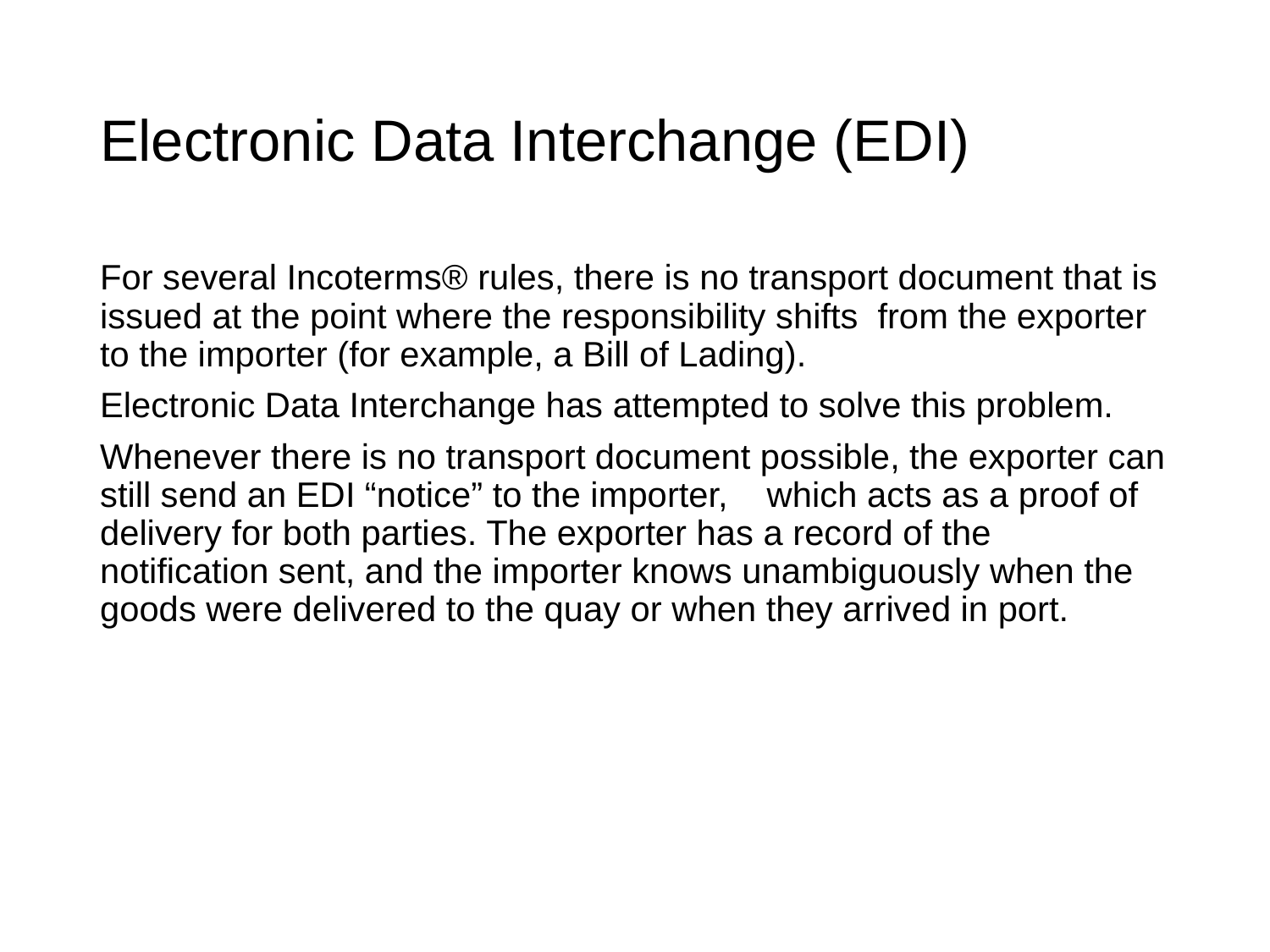

# Electronic Data Interchange (EDI)
For several Incoterms® rules, there is no transport document that is issued at the point where the responsibility shifts  from the exporter to the importer (for example, a Bill of Lading).
Electronic Data Interchange has attempted to solve this problem.
Whenever there is no transport document possible, the exporter can still send an EDI “notice” to the importer,    which acts as a proof of delivery for both parties. The exporter has a record of the notification sent, and the importer knows unambiguously when the goods were delivered to the quay or when they arrived in port.